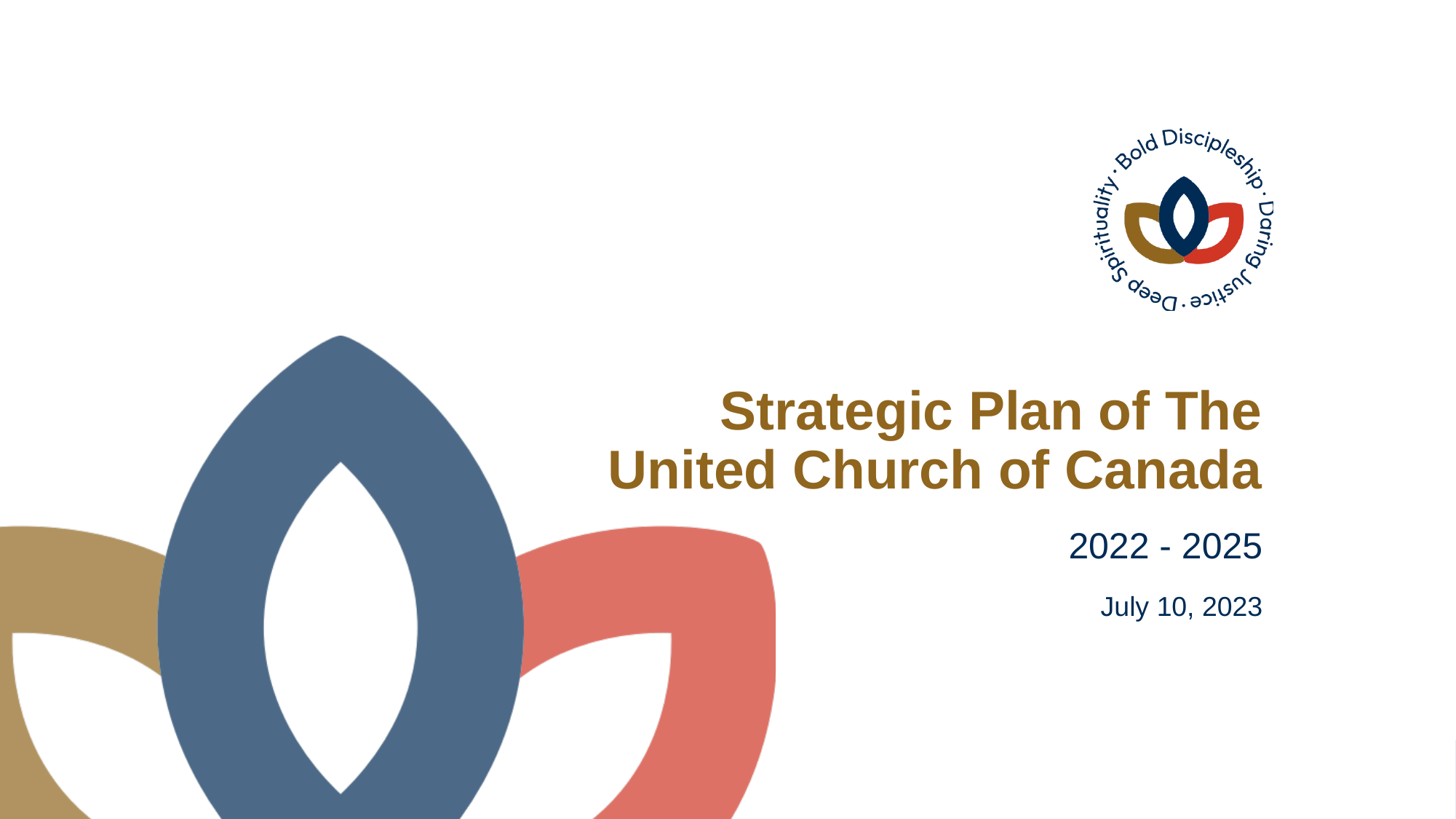

# Strategic Plan of The United Church of Canada
2022 - 2025